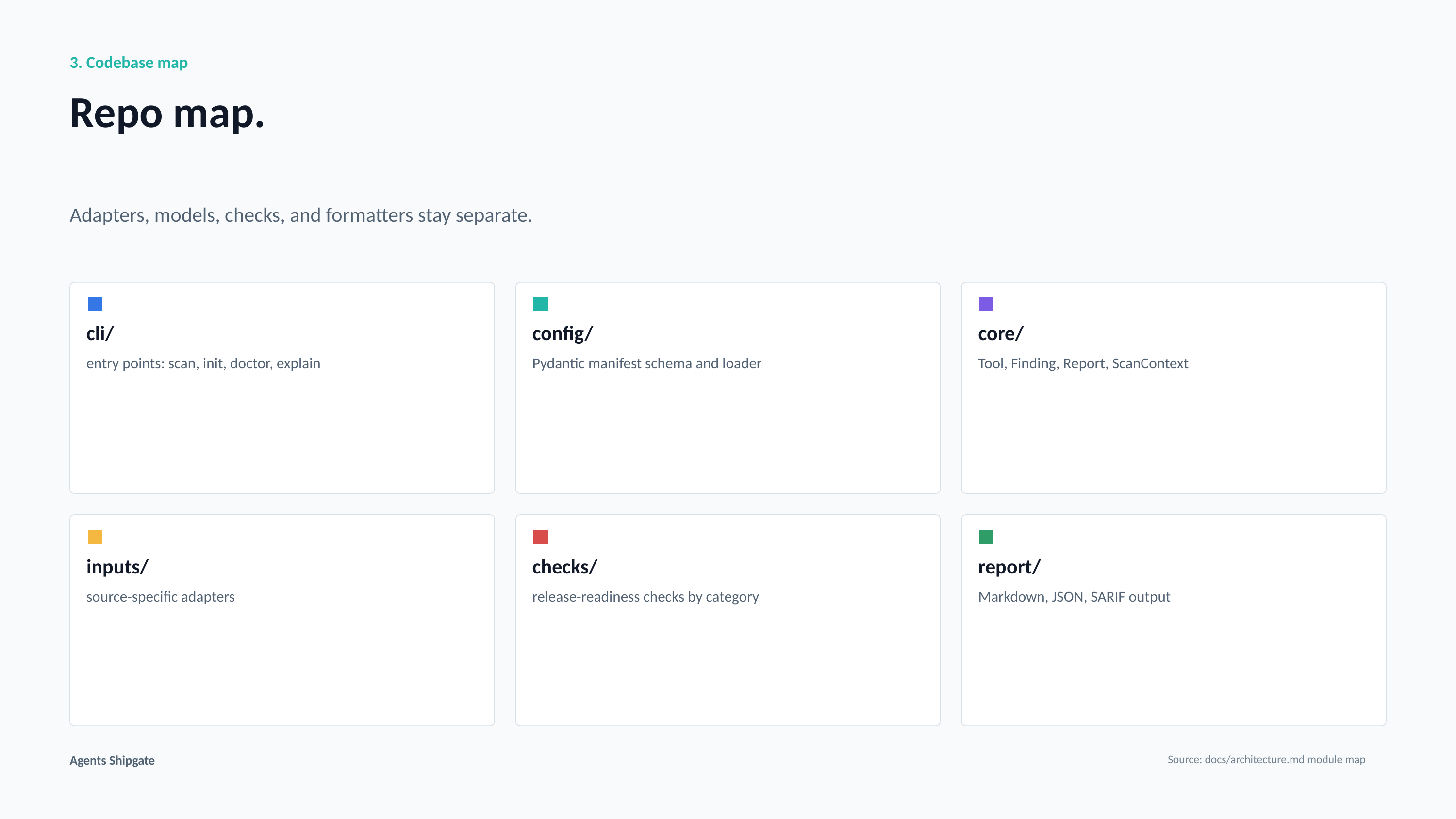

3. Codebase map
Repo map.
Adapters, models, checks, and formatters stay separate.

cli/
config/
core/
entry points: scan, init, doctor, explain
Pydantic manifest schema and loader
Tool, Finding, Report, ScanContext

inputs/
checks/
report/
source-specific adapters
release-readiness checks by category
Markdown, JSON, SARIF output
Agents Shipgate
Source: docs/architecture.md module map